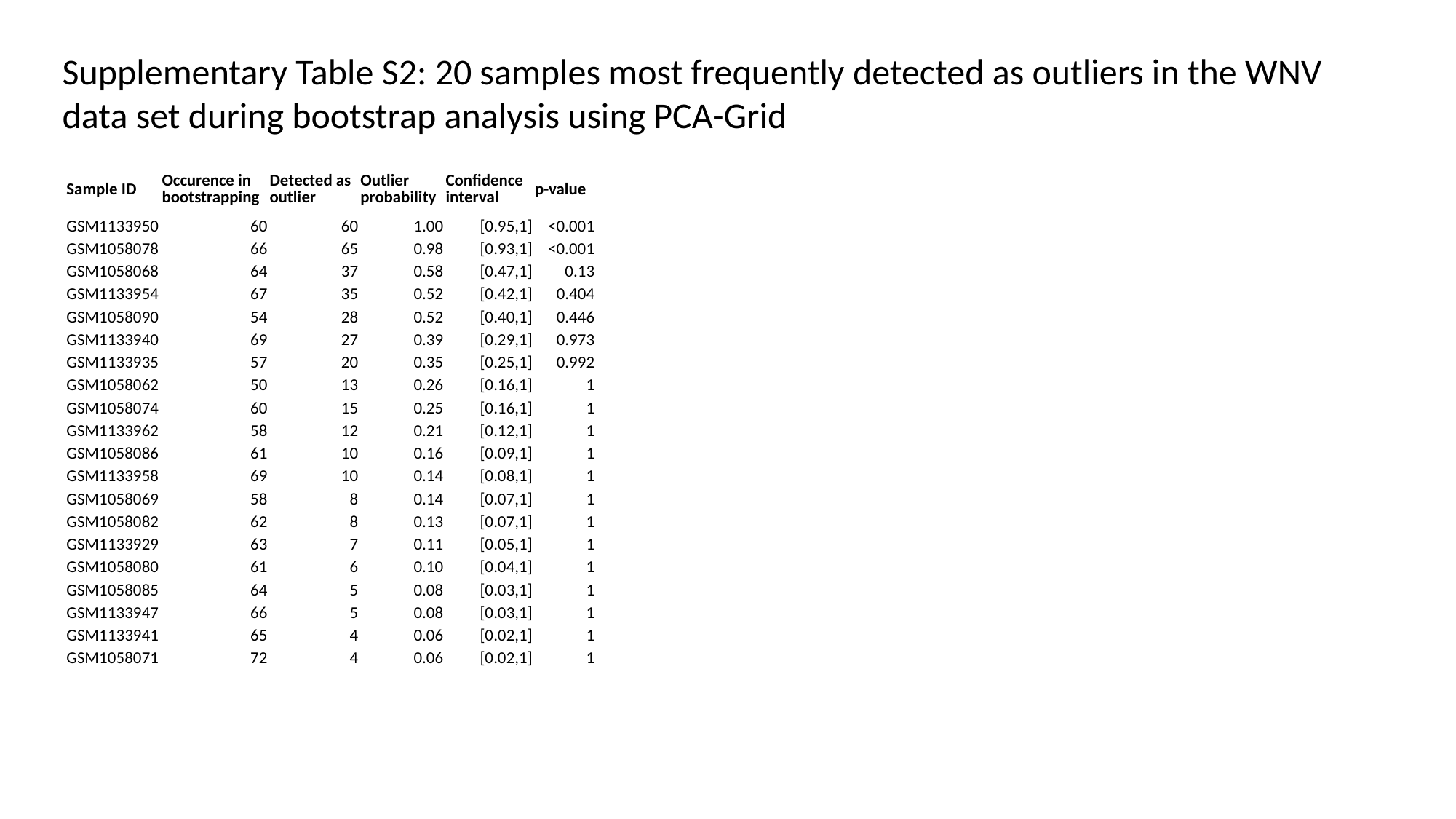

Supplementary Table S2: 20 samples most frequently detected as outliers in the WNV data set during bootstrap analysis using PCA-Grid
| Sample ID | Occurence in bootstrapping | Detected as outlier | Outlier probability | Confidence interval | p-value |
| --- | --- | --- | --- | --- | --- |
| GSM1133950 | 60 | 60 | 1.00 | [0.95,1] | <0.001 |
| GSM1058078 | 66 | 65 | 0.98 | [0.93,1] | <0.001 |
| GSM1058068 | 64 | 37 | 0.58 | [0.47,1] | 0.13 |
| GSM1133954 | 67 | 35 | 0.52 | [0.42,1] | 0.404 |
| GSM1058090 | 54 | 28 | 0.52 | [0.40,1] | 0.446 |
| GSM1133940 | 69 | 27 | 0.39 | [0.29,1] | 0.973 |
| GSM1133935 | 57 | 20 | 0.35 | [0.25,1] | 0.992 |
| GSM1058062 | 50 | 13 | 0.26 | [0.16,1] | 1 |
| GSM1058074 | 60 | 15 | 0.25 | [0.16,1] | 1 |
| GSM1133962 | 58 | 12 | 0.21 | [0.12,1] | 1 |
| GSM1058086 | 61 | 10 | 0.16 | [0.09,1] | 1 |
| GSM1133958 | 69 | 10 | 0.14 | [0.08,1] | 1 |
| GSM1058069 | 58 | 8 | 0.14 | [0.07,1] | 1 |
| GSM1058082 | 62 | 8 | 0.13 | [0.07,1] | 1 |
| GSM1133929 | 63 | 7 | 0.11 | [0.05,1] | 1 |
| GSM1058080 | 61 | 6 | 0.10 | [0.04,1] | 1 |
| GSM1058085 | 64 | 5 | 0.08 | [0.03,1] | 1 |
| GSM1133947 | 66 | 5 | 0.08 | [0.03,1] | 1 |
| GSM1133941 | 65 | 4 | 0.06 | [0.02,1] | 1 |
| GSM1058071 | 72 | 4 | 0.06 | [0.02,1] | 1 |